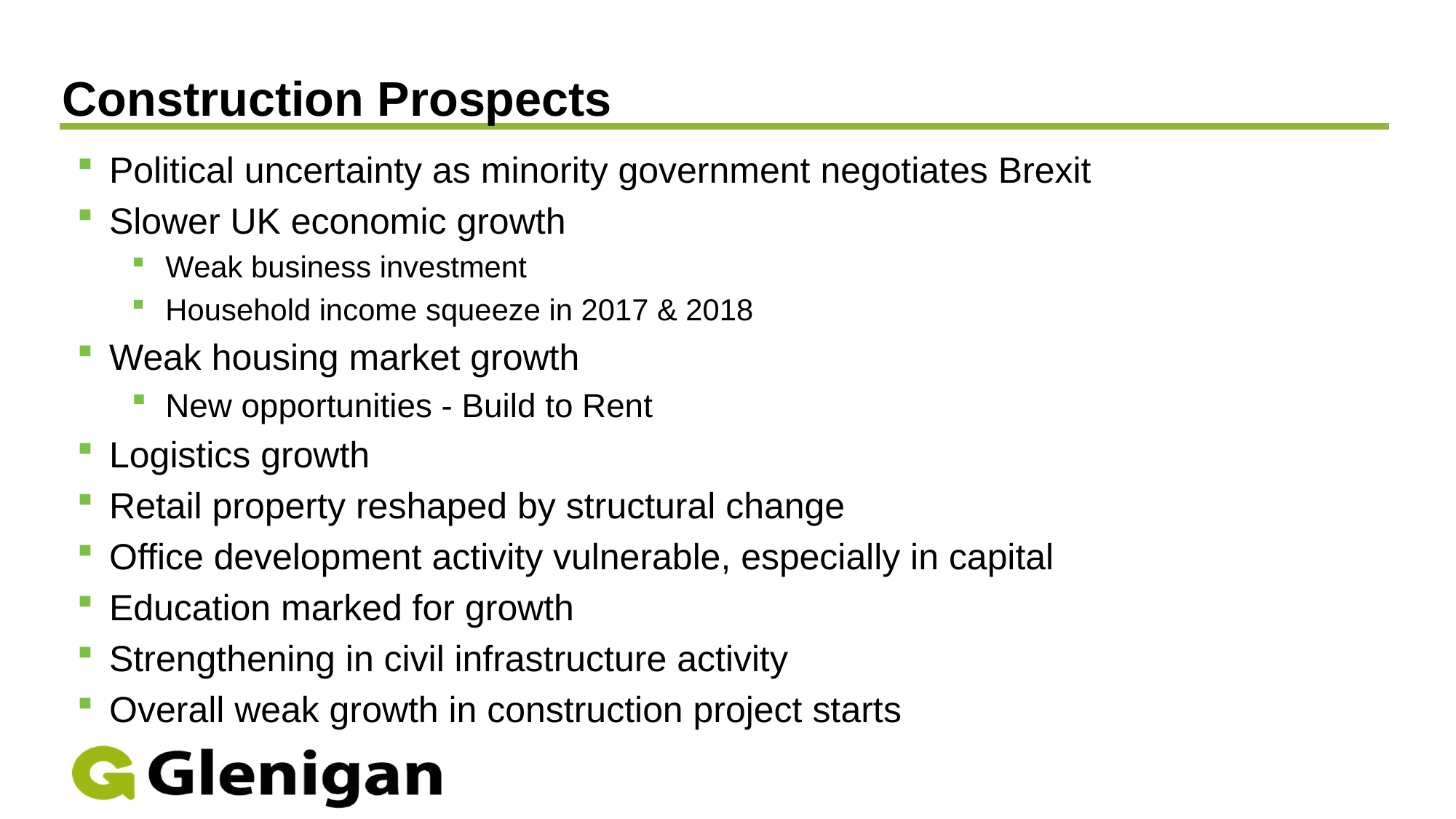

# Construction Prospects
Political uncertainty as minority government negotiates Brexit
Slower UK economic growth
Weak business investment
Household income squeeze in 2017 & 2018
Weak housing market growth
New opportunities - Build to Rent
Logistics growth
Retail property reshaped by structural change
Office development activity vulnerable, especially in capital
Education marked for growth
Strengthening in civil infrastructure activity
Overall weak growth in construction project starts